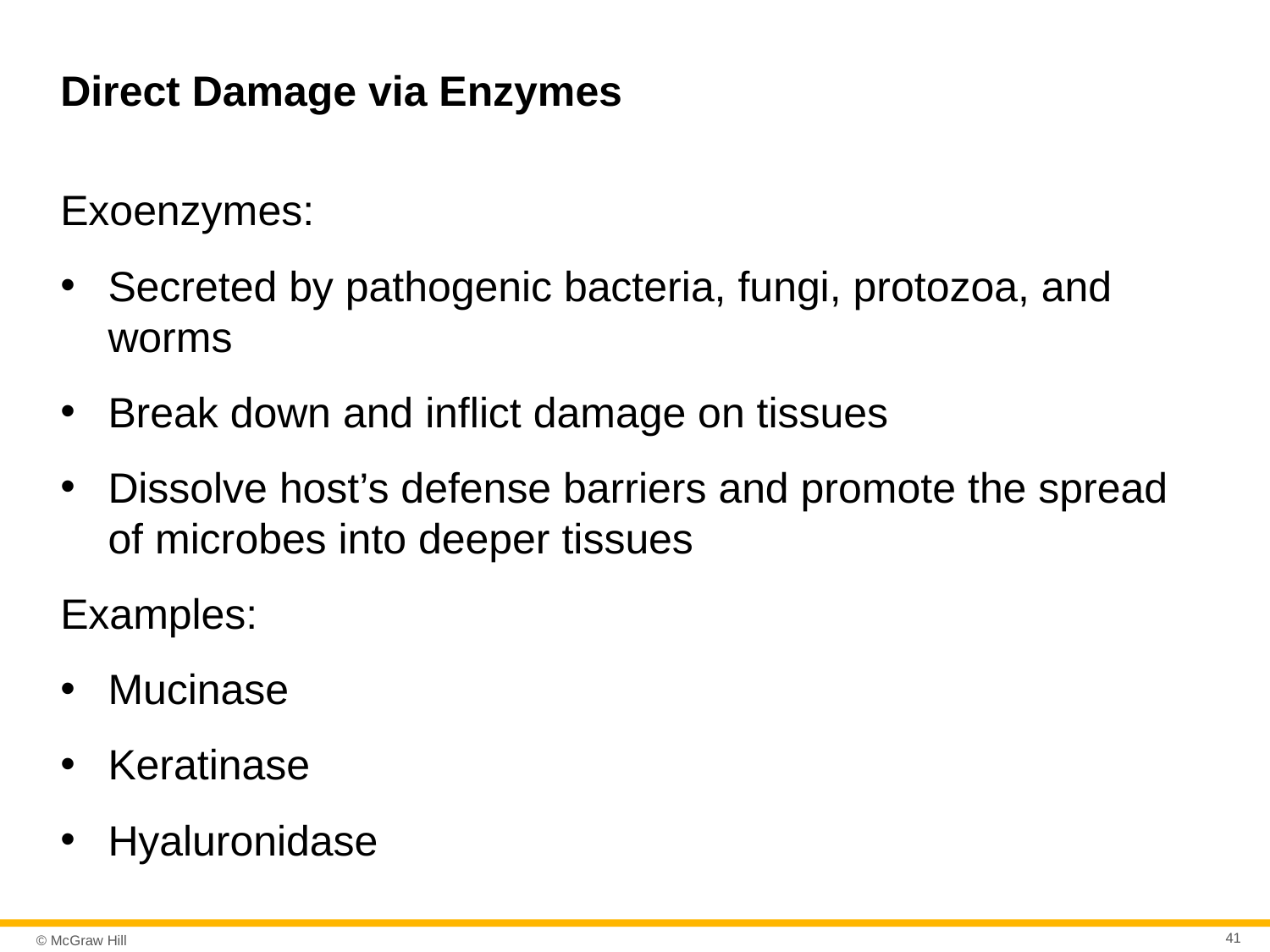

# Direct Damage via Enzymes
Exoenzymes:
Secreted by pathogenic bacteria, fungi, protozoa, and worms
Break down and inflict damage on tissues
Dissolve host’s defense barriers and promote the spread of microbes into deeper tissues
Examples:
Mucinase
Keratinase
Hyaluronidase